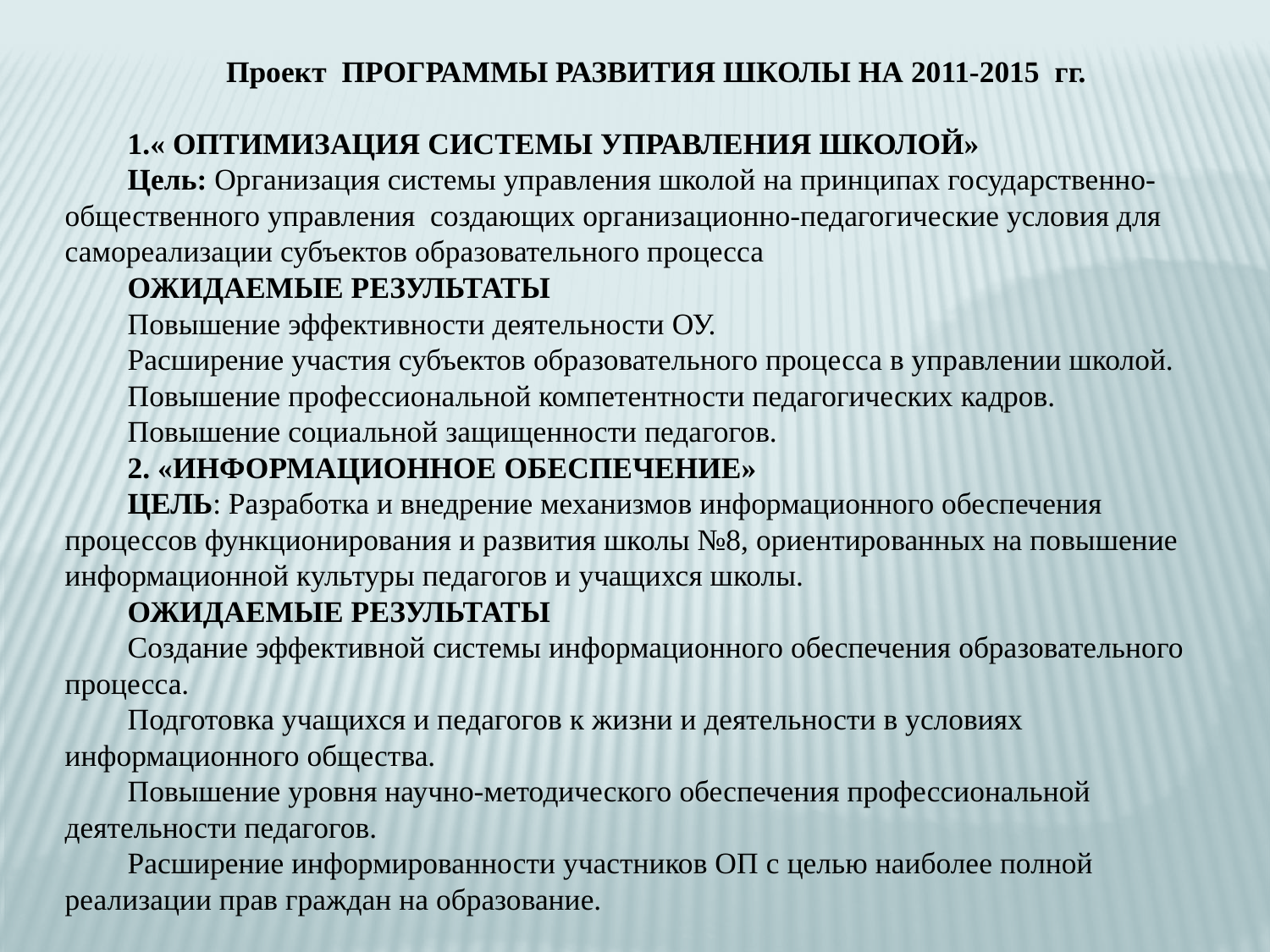

Проект  ПРОГРАММЫ РАЗВИТИЯ ШКОЛЫ НА 2011-2015  гг.

1.« ОПТИМИЗАЦИЯ СИСТЕМЫ УПРАВЛЕНИЯ ШКОЛОЙ»
Цель: Организация системы управления школой на принципах государственно-общественного управления  создающих организационно-педагогические условия для самореализации субъектов образовательного процесса
ОЖИДАЕМЫЕ РЕЗУЛЬТАТЫ
Повышение эффективности деятельности ОУ.
Расширение участия субъектов образовательного процесса в управлении школой.
Повышение профессиональной компетентности педагогических кадров.
Повышение социальной защищенности педагогов.
2. «ИНФОРМАЦИОННОЕ ОБЕСПЕЧЕНИЕ»
ЦелЬ: Разработка и внедрение механизмов информационного обеспечения процессов функционирования и развития школы №8, ориентированных на повышение информационной культуры педагогов и учащихся школы.
ОЖИДАЕМЫЕ РЕЗУЛЬТАТЫ
Создание эффективной системы информационного обеспечения образовательного процесса.
Подготовка учащихся и педагогов к жизни и деятельности в условиях информационного общества.
Повышение уровня научно-методического обеспечения профессиональной деятельности педагогов.
Расширение информированности участников ОП с целью наиболее полной реализации прав граждан на образование.